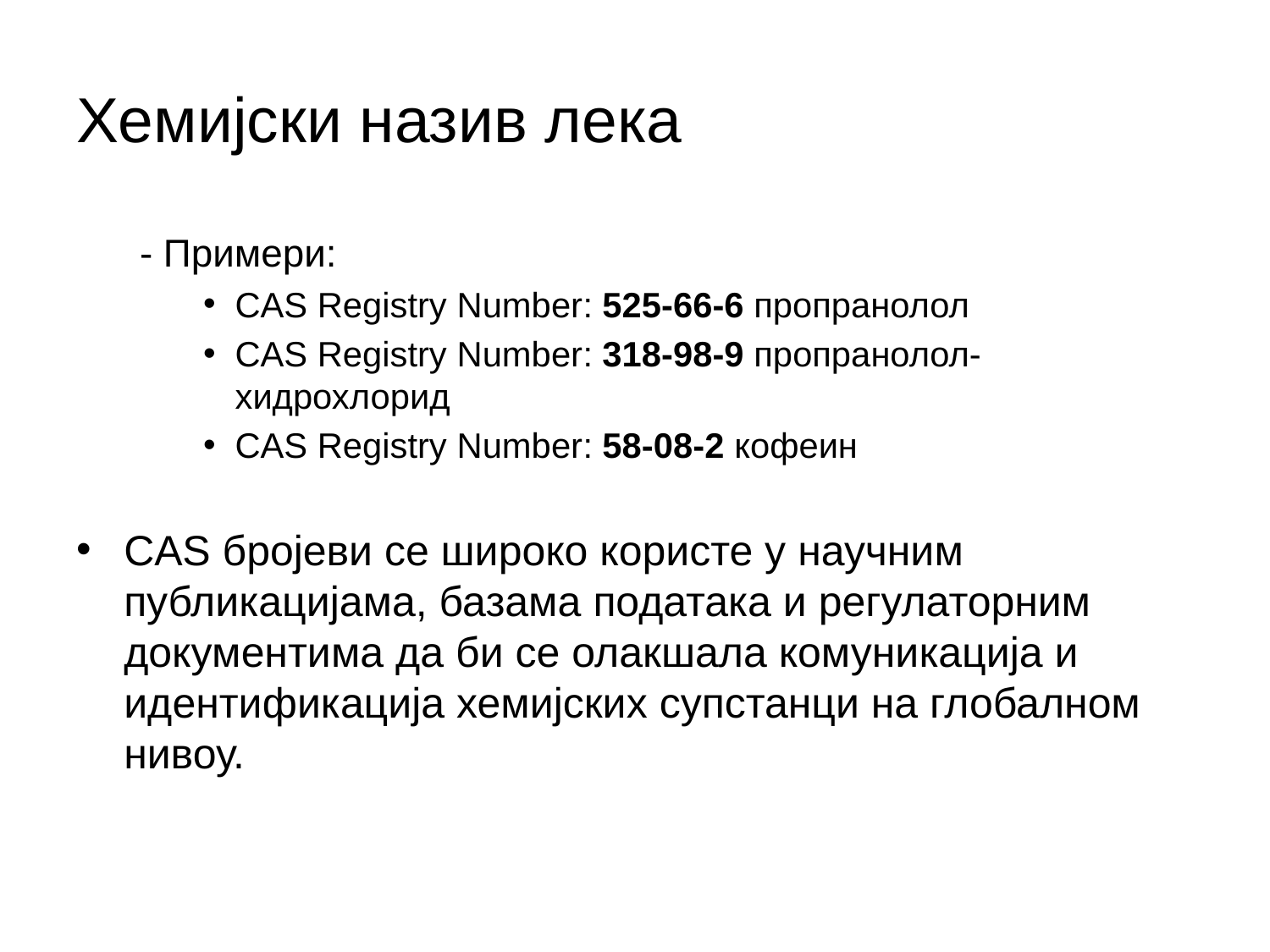

# Хемијски назив лека
- Примери:
CAS Registry Number: 525-66-6 пропранолол
CAS Registry Number: 318-98-9 пропранолол-хидрохлорид
CAS Registry Number: 58-08-2 кофеин

CAS бројеви се широко користе у научним публикацијама, базама података и регулаторним документима да би се олакшала комуникација и идентификација хемијских супстанци на глобалном нивоу.